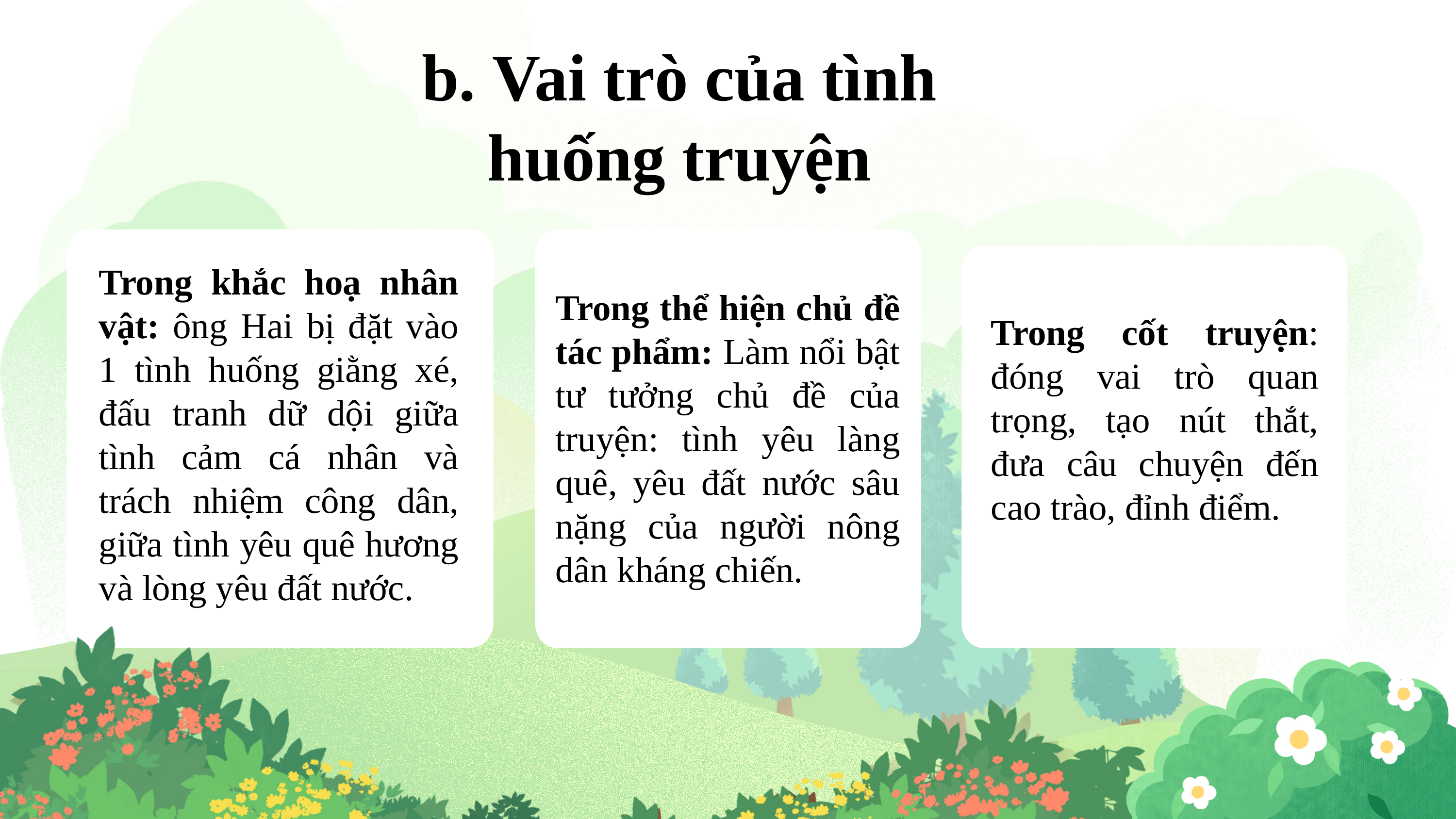

b. Vai trò của tình huống truyện

Trong khắc hoạ nhân vật: ông Hai bị đặt vào 1 tình huống giằng xé, đấu tranh dữ dội giữa tình cảm cá nhân và trách nhiệm công dân, giữa tình yêu quê hương và lòng yêu đất nước.
Trong thể hiện chủ đề tác phẩm: Làm nổi bật tư tưởng chủ đề của truyện: tình yêu làng quê, yêu đất nước sâu nặng của người nông dân kháng chiến.
Trong cốt truyện: đóng vai trò quan trọng, tạo nút thắt, đưa câu chuyện đến cao trào, đỉnh điểm.